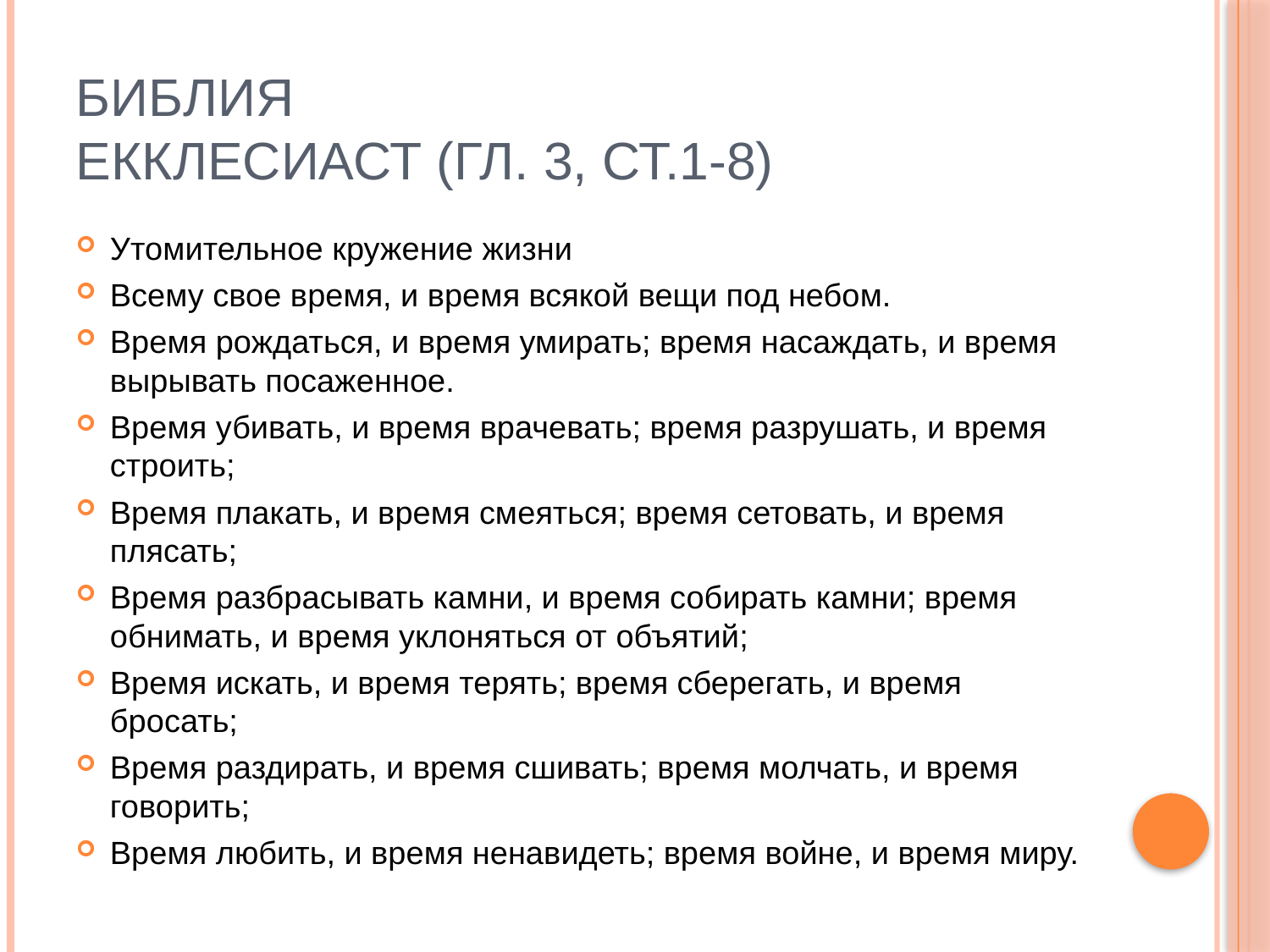

# Библия Екклесиаст (гл. 3, ст.1-8)
Утомительное кружение жизни
Всему свое время, и время всякой вещи под небом.
Время рождаться, и время умирать; время насаждать, и время вырывать посаженное.
Время убивать, и время врачевать; время разрушать, и время строить;
Время плакать, и время смеяться; время сетовать, и время плясать;
Время разбрасывать камни, и время собирать камни; время обнимать, и время уклоняться от объятий;
Время искать, и время терять; время сберегать, и время бросать;
Время раздирать, и время сшивать; время молчать, и время говорить;
Время любить, и время ненавидеть; время войне, и время миру.